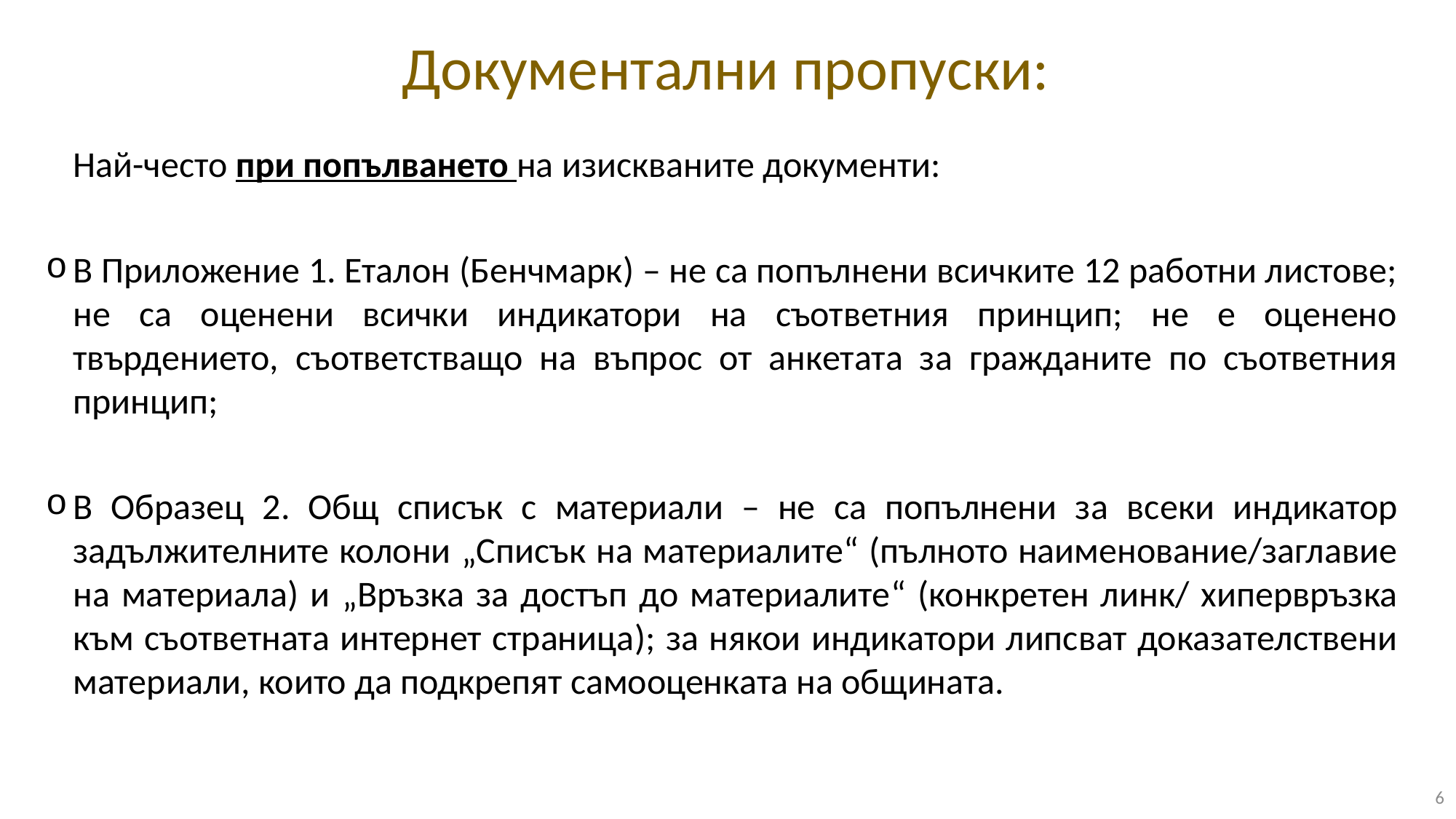

# Документални пропуски:
Най-често при попълването на изискваните документи:

В Приложение 1. Еталон (Бенчмарк) – не са попълнени всичките 12 работни листове; не са оценени всички индикатори на съответния принцип; не е оценено твърдението, съответстващо на въпрос от анкетата за гражданите по съответния принцип;

В Образец 2. Общ списък с материали – не са попълнени за всеки индикатор задължителните колони „Списък на материалите“ (пълното наименование/заглавие на материала) и „Връзка за достъп до материалите“ (конкретен линк/ хипервръзка към съответната интернет страница); за някои индикатори липсват доказателствени материали, които да подкрепят самооценката на общината.

6